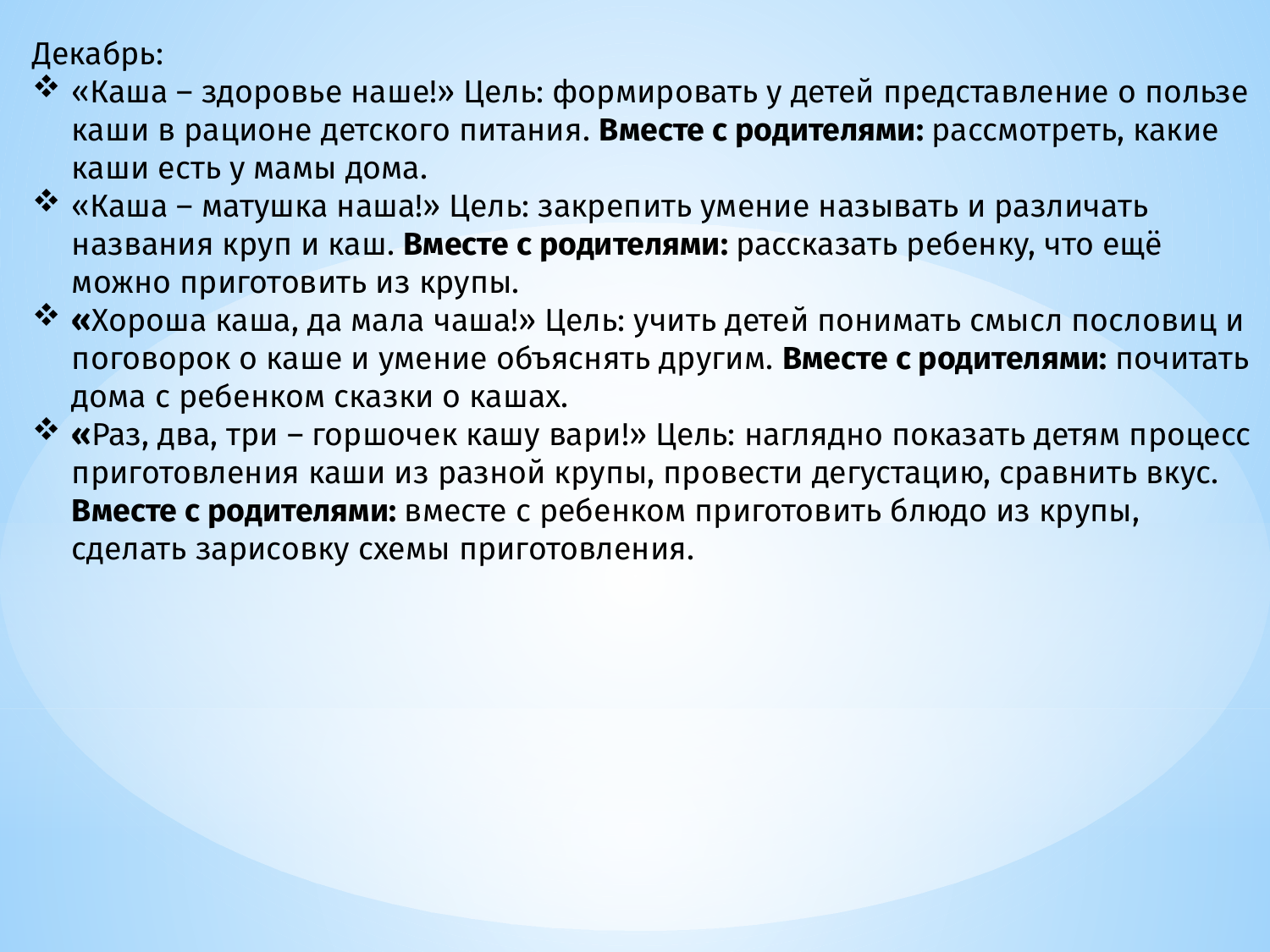

Декабрь:
«Каша – здоровье наше!» Цель: формировать у детей представление о пользе каши в рационе детского питания. Вместе с родителями: рассмотреть, какие каши есть у мамы дома.
«Каша – матушка наша!» Цель: закрепить умение называть и различать названия круп и каш. Вместе с родителями: рассказать ребенку, что ещё можно приготовить из крупы.
«Хороша каша, да мала чаша!» Цель: учить детей понимать смысл пословиц и поговорок о каше и умение объяснять другим. Вместе с родителями: почитать дома с ребенком сказки о кашах.
«Раз, два, три – горшочек кашу вари!» Цель: наглядно показать детям процесс приготовления каши из разной крупы, провести дегустацию, сравнить вкус. Вместе с родителями: вместе с ребенком приготовить блюдо из крупы, сделать зарисовку схемы приготовления.